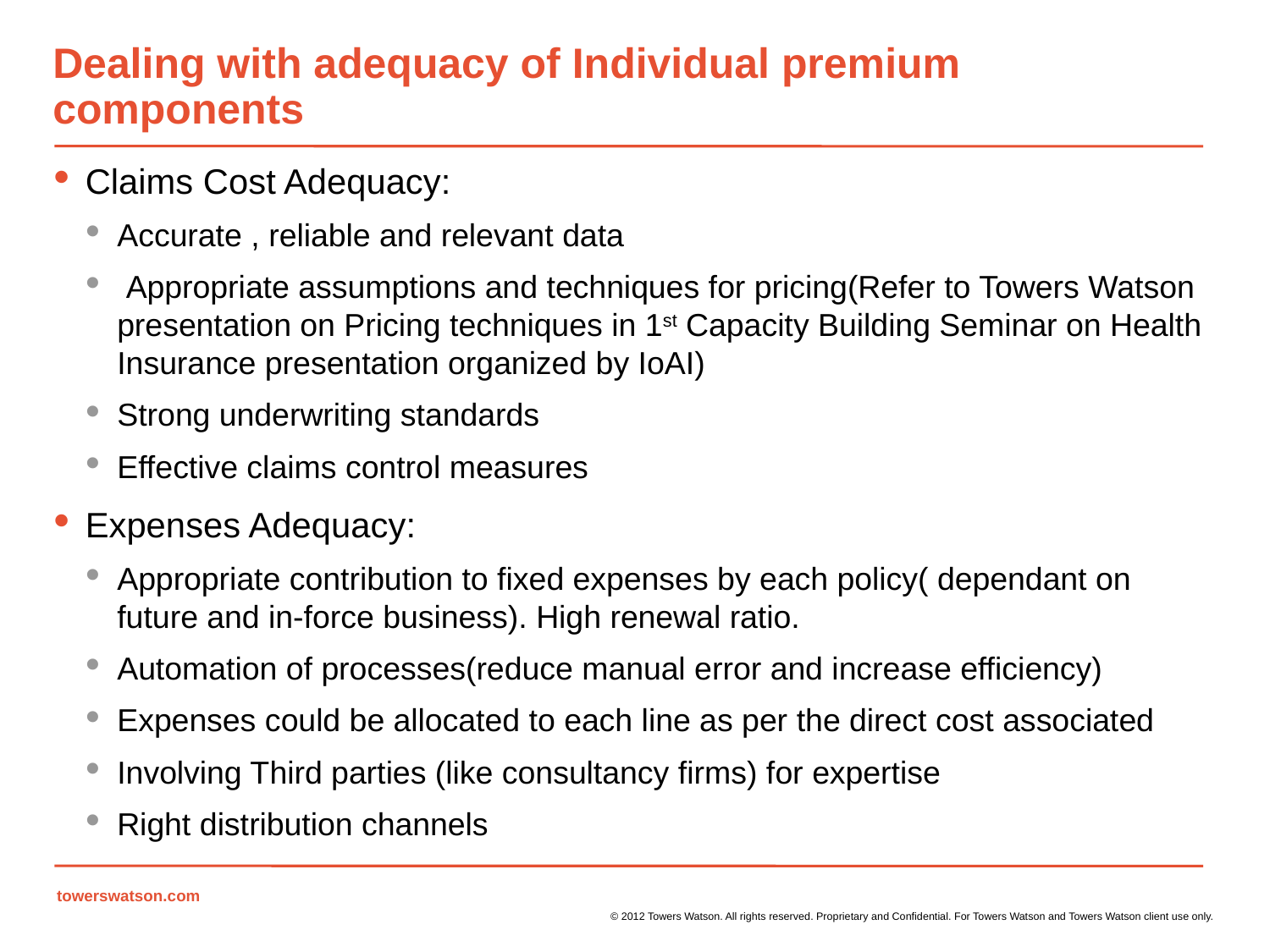

# Dealing with adequacy of Individual premium components
Claims Cost Adequacy:
Accurate , reliable and relevant data
 Appropriate assumptions and techniques for pricing(Refer to Towers Watson presentation on Pricing techniques in 1st Capacity Building Seminar on Health Insurance presentation organized by IoAI)
Strong underwriting standards
Effective claims control measures
Expenses Adequacy:
Appropriate contribution to fixed expenses by each policy( dependant on future and in-force business). High renewal ratio.
Automation of processes(reduce manual error and increase efficiency)
Expenses could be allocated to each line as per the direct cost associated
Involving Third parties (like consultancy firms) for expertise
Right distribution channels